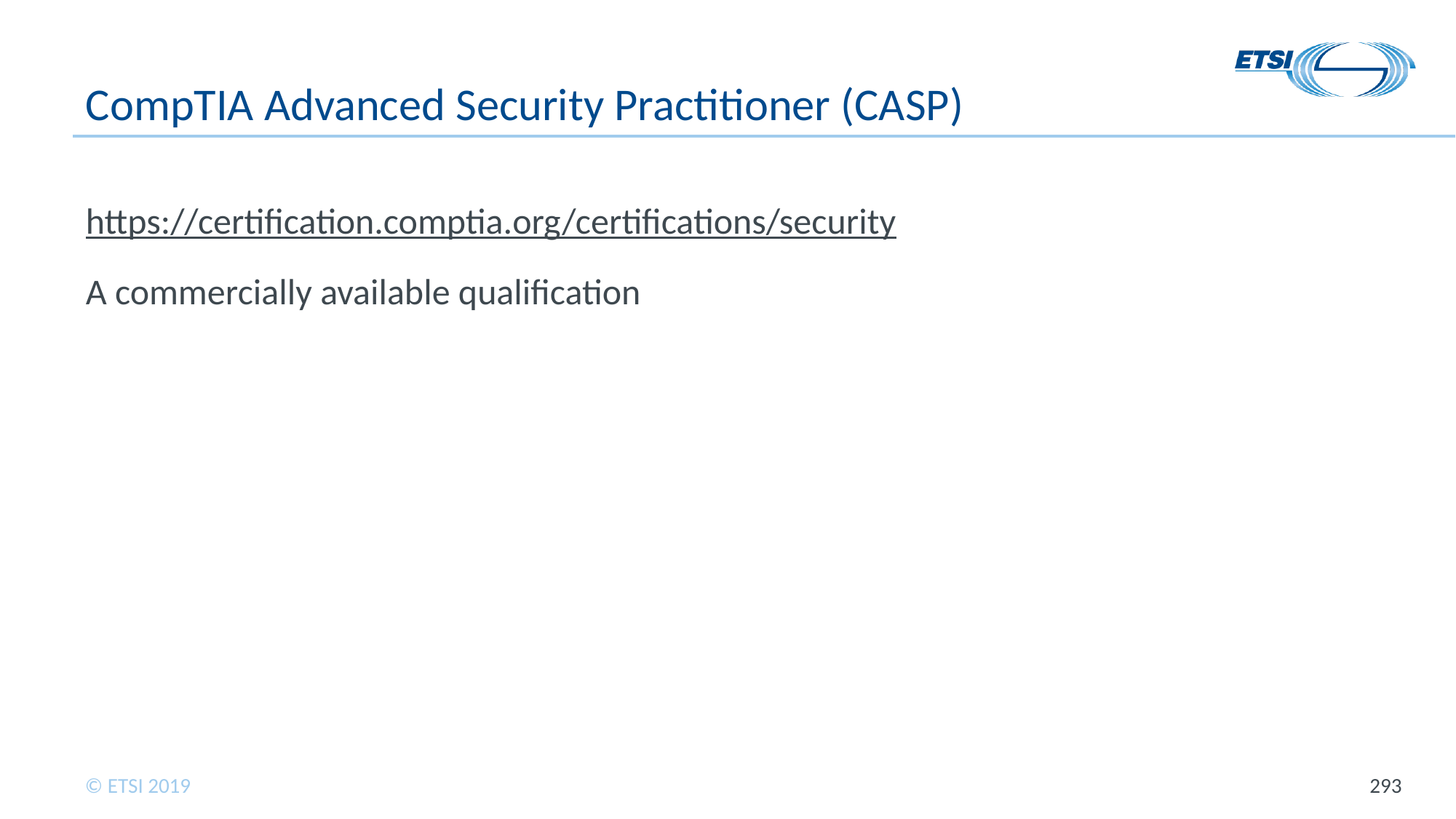

# CompTIA Advanced Security Practitioner (CASP)
https://certification.comptia.org/certifications/security
A commercially available qualification